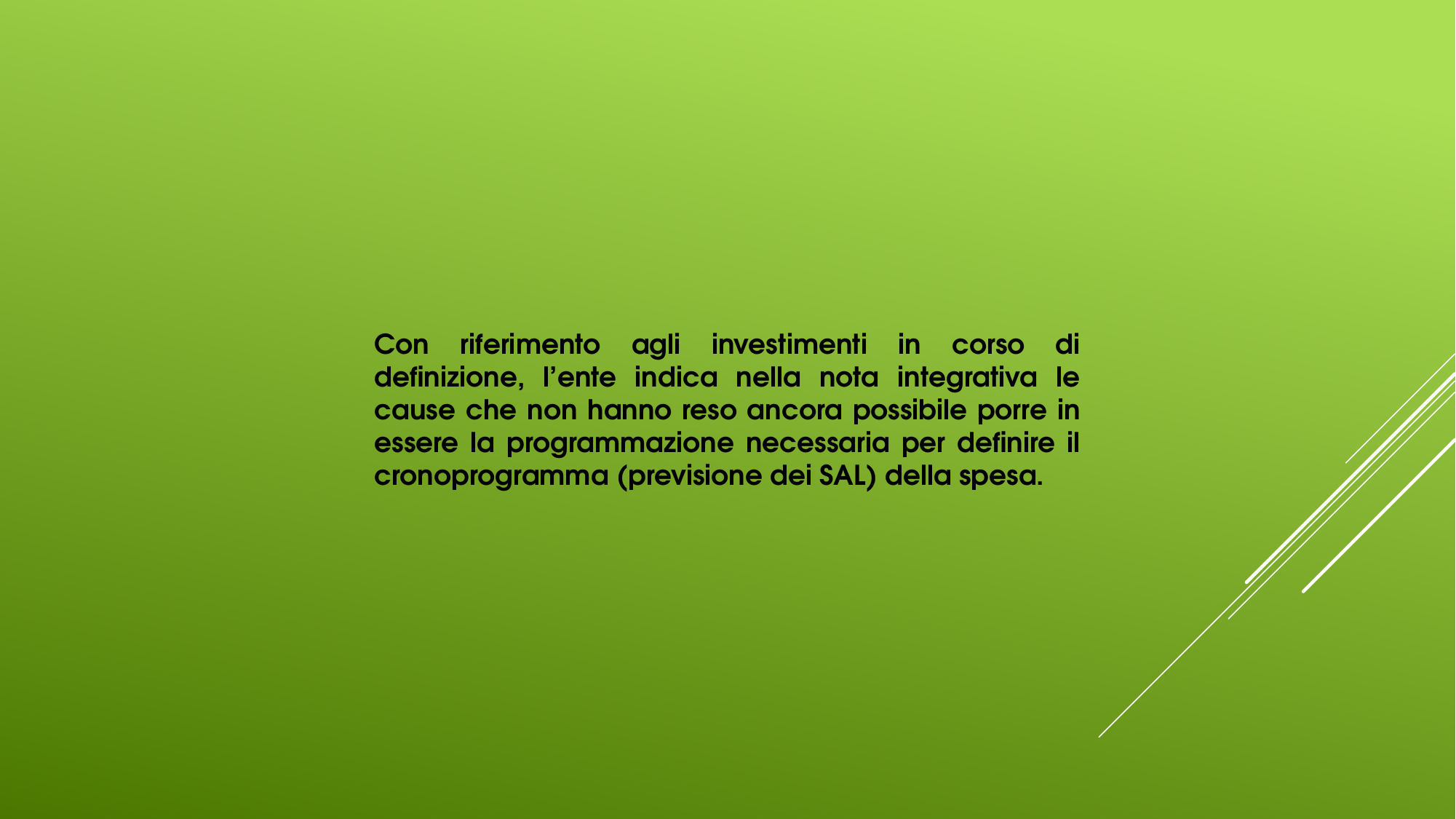

Con riferimento agli investimenti in corso di definizione, l’ente indica nella nota integrativa le cause che non hanno reso ancora possibile porre in essere la programmazione necessaria per definire il cronoprogramma (previsione dei SAL) della spesa.